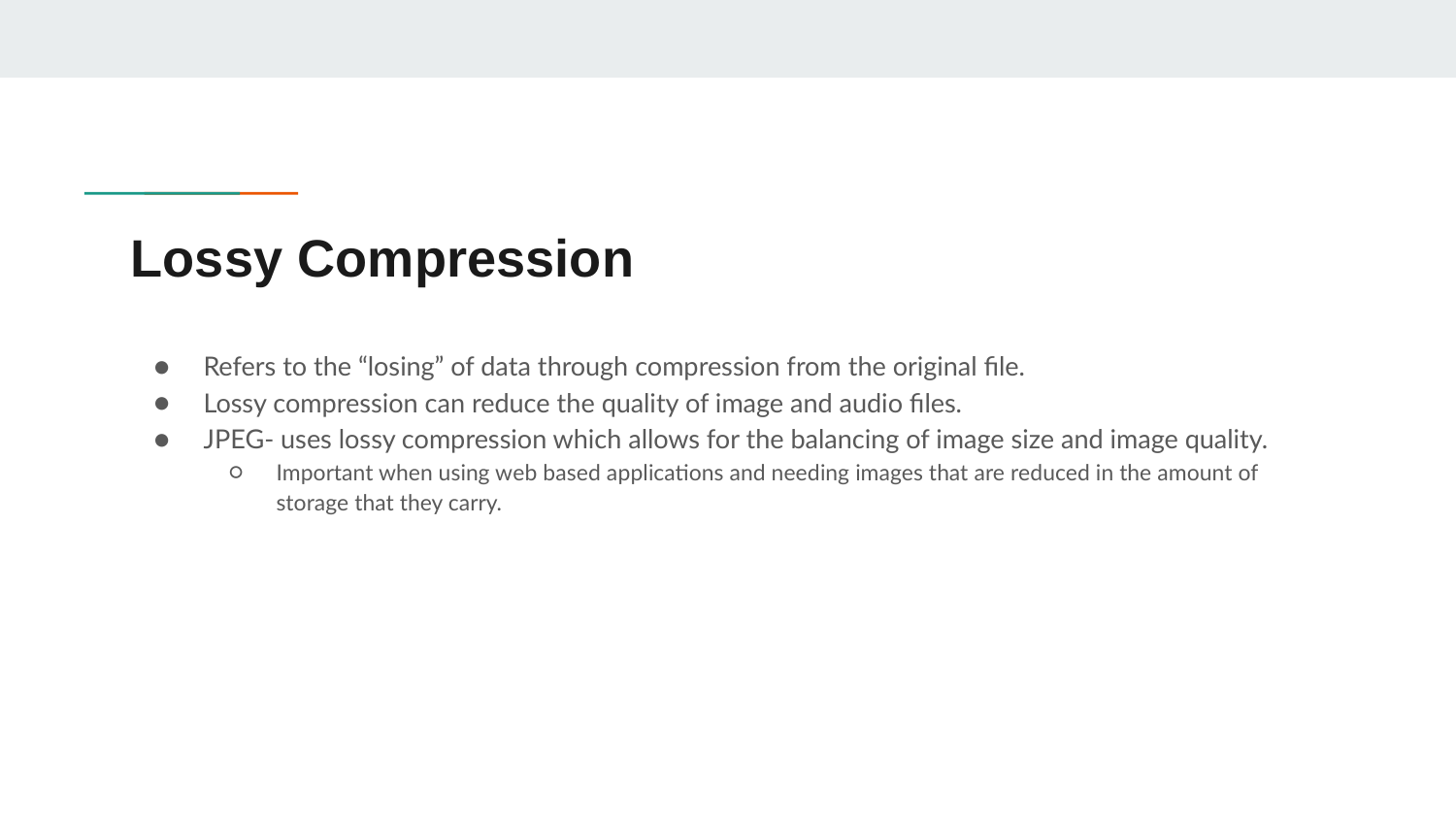

# Lossy Compression
Refers to the “losing” of data through compression from the original file.
Lossy compression can reduce the quality of image and audio files.
JPEG- uses lossy compression which allows for the balancing of image size and image quality.
Important when using web based applications and needing images that are reduced in the amount of storage that they carry.